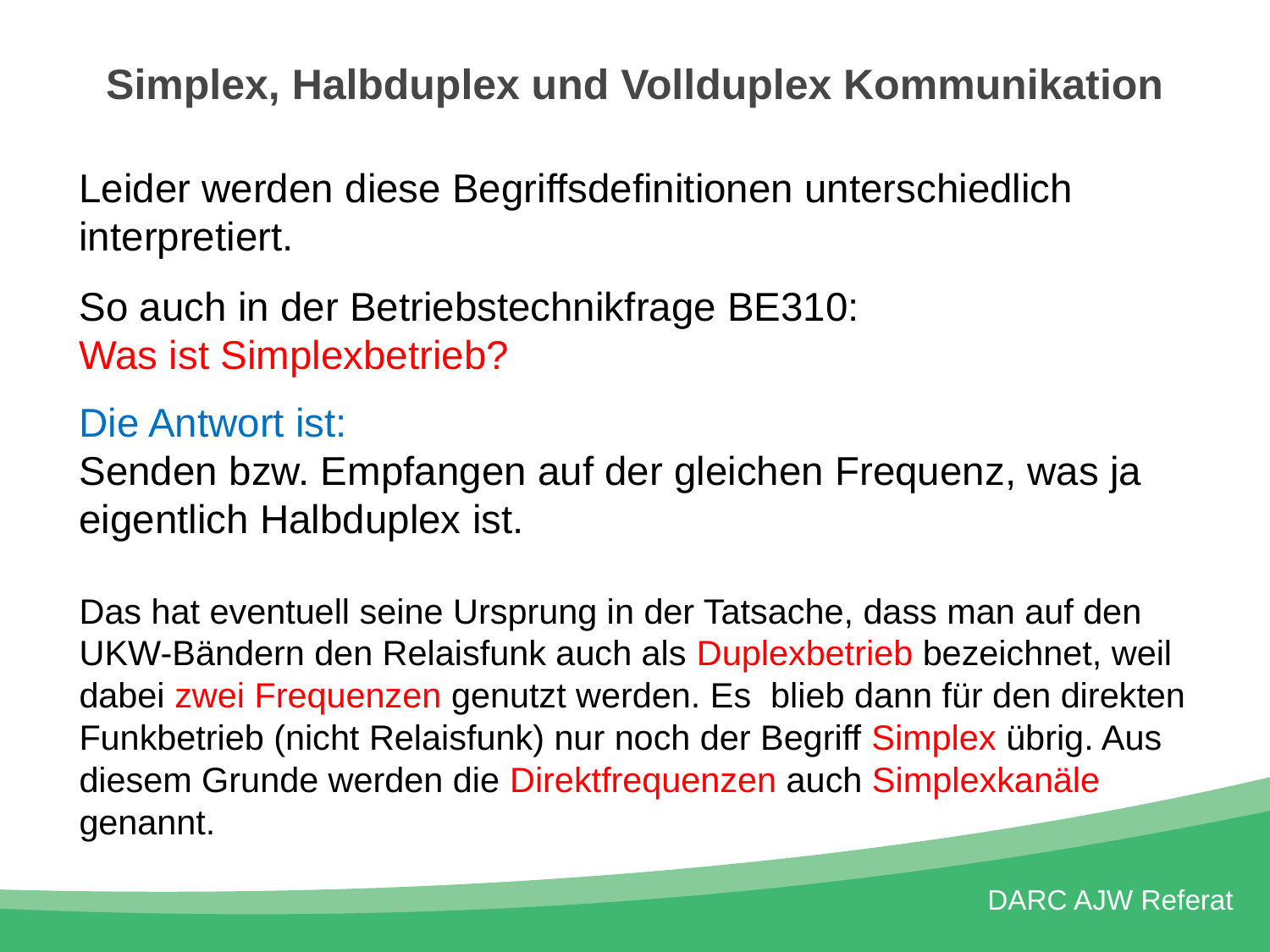

# Simplex, Halbduplex und Vollduplex Kommunikation
Leider werden diese Begriffsdefinitionen unterschiedlich interpretiert.
So auch in der Betriebstechnikfrage BE310:
Was ist Simplexbetrieb?
Die Antwort ist:
Senden bzw. Empfangen auf der gleichen Frequenz, was ja eigentlich Halbduplex ist.
Das hat eventuell seine Ursprung in der Tatsache, dass man auf den UKW-Bändern den Relaisfunk auch als Duplexbetrieb bezeichnet, weil dabei zwei Frequenzen genutzt werden. Es  blieb dann für den direkten Funkbetrieb (nicht Relaisfunk) nur noch der Begriff Simplex übrig. Aus diesem Grunde werden die Direktfrequenzen auch Simplexkanäle genannt.